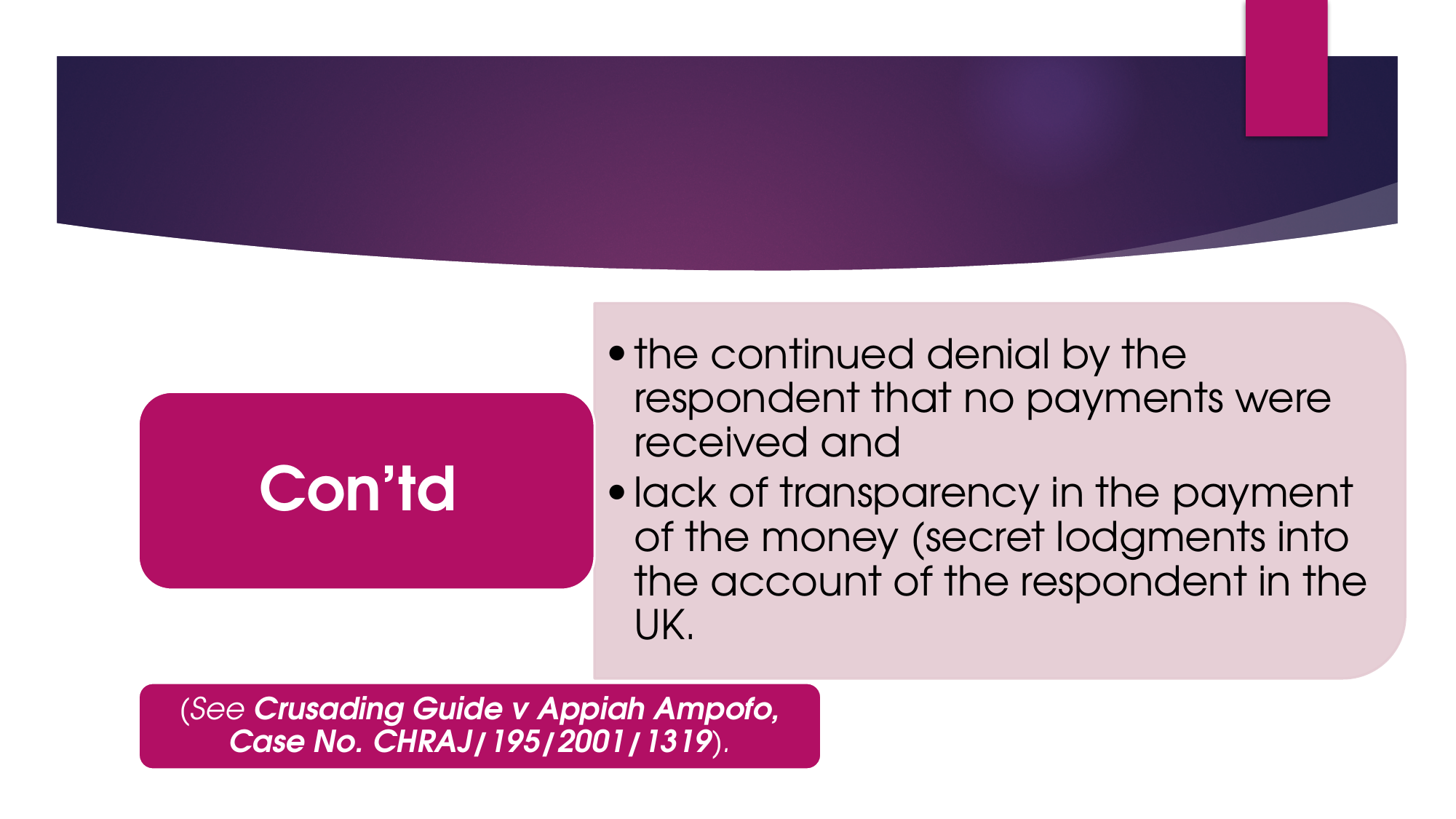

#

the continued denial by the respondent that no payments were received and
lack of transparency in the payment of the money (secret lodgments into the account of the respondent in the UK.

Con’td

(See Crusading Guide v Appiah Ampofo, Case No. CHRAJ/195/2001/1319).